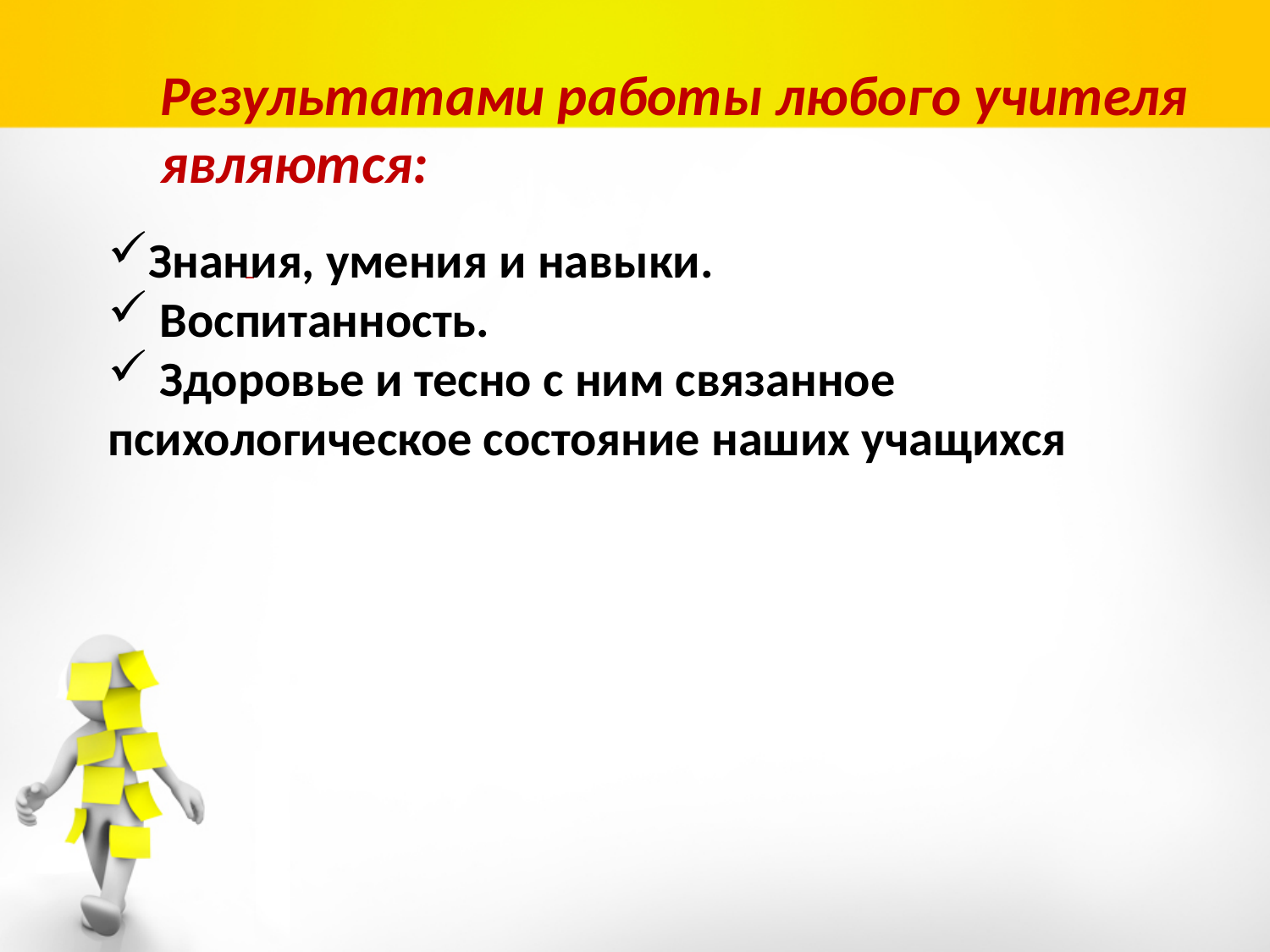

Результатами работы любого учителя являются:

Знания, умения и навыки.
 Воспитанность.
 Здоровье и тесно с ним связанное психологическое состояние наших учащихся